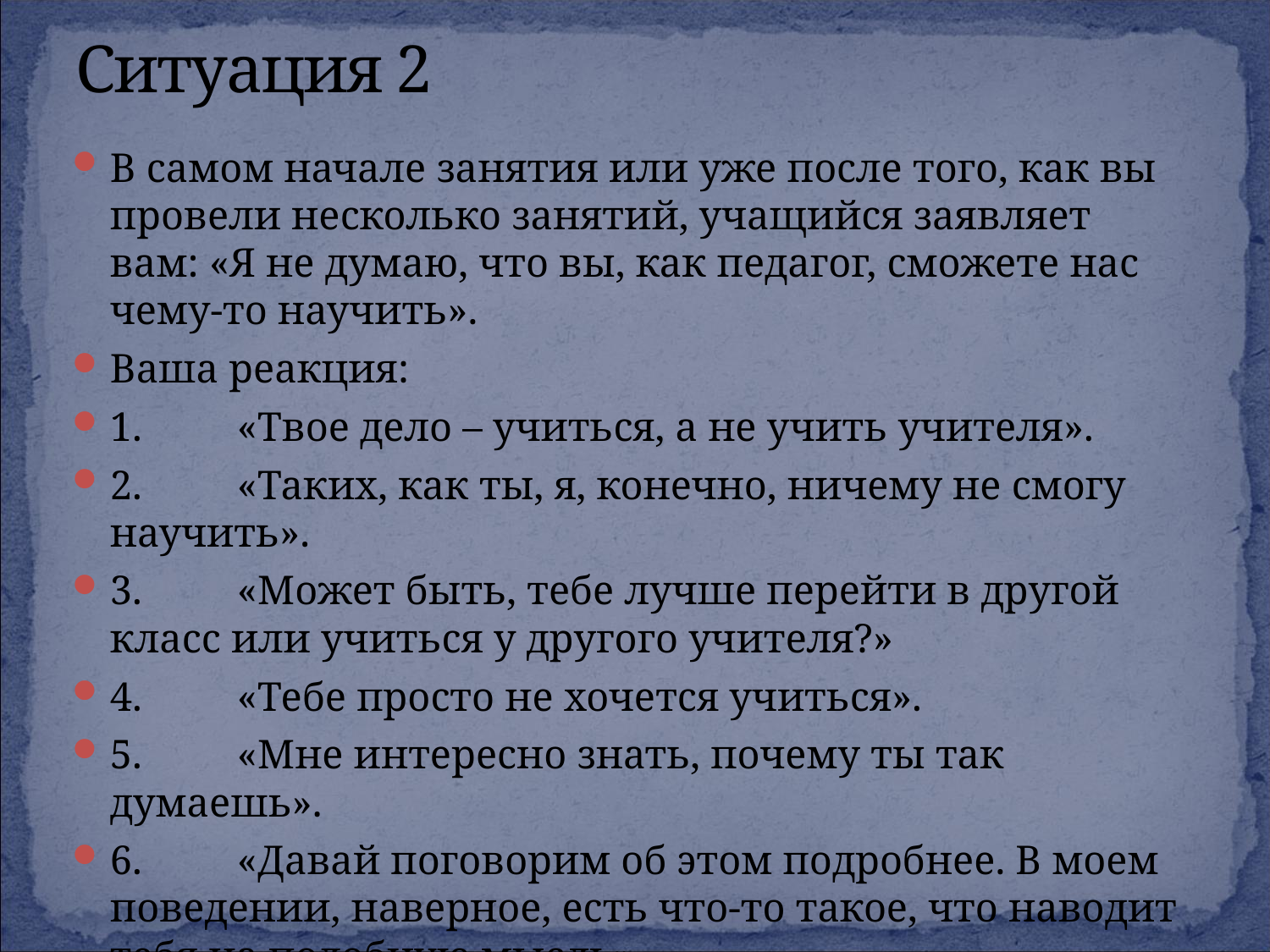

# Ситуация 2
В самом начале занятия или уже после того, как вы провели несколько занятий, учащийся заявляет вам: «Я не думаю, что вы, как педагог, сможете нас чему-то научить».
Ваша реакция:
1.	«Твое дело – учиться, а не учить учителя».
2.	«Таких, как ты, я, конечно, ничему не смогу научить».
3.	«Может быть, тебе лучше перейти в другой класс или учиться у другого учителя?»
4.	«Тебе просто не хочется учиться».
5.	«Мне интересно знать, почему ты так думаешь».
6.	«Давай поговорим об этом подробнее. В моем поведении, наверное, есть что-то такое, что наводит тебя на подобную мысль».
7.	….